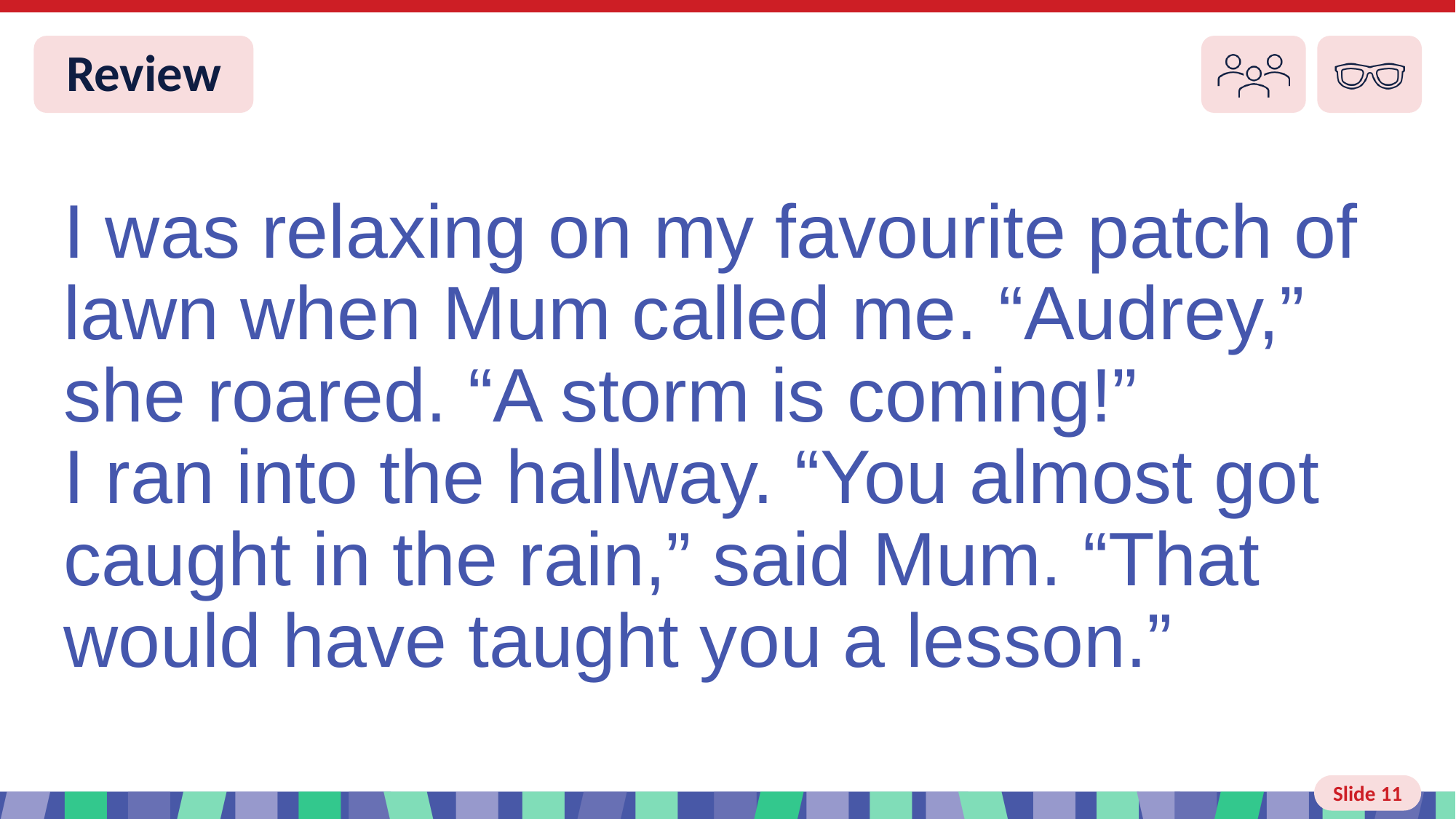

Slide 11 Review You do
I was relaxing on my favourite patch of lawn when Mum called me. “Audrey,” she roared. “A storm is coming!”
I ran into the hallway. “You almost got caught in the rain,” said Mum. “That would have taught you a lesson.”